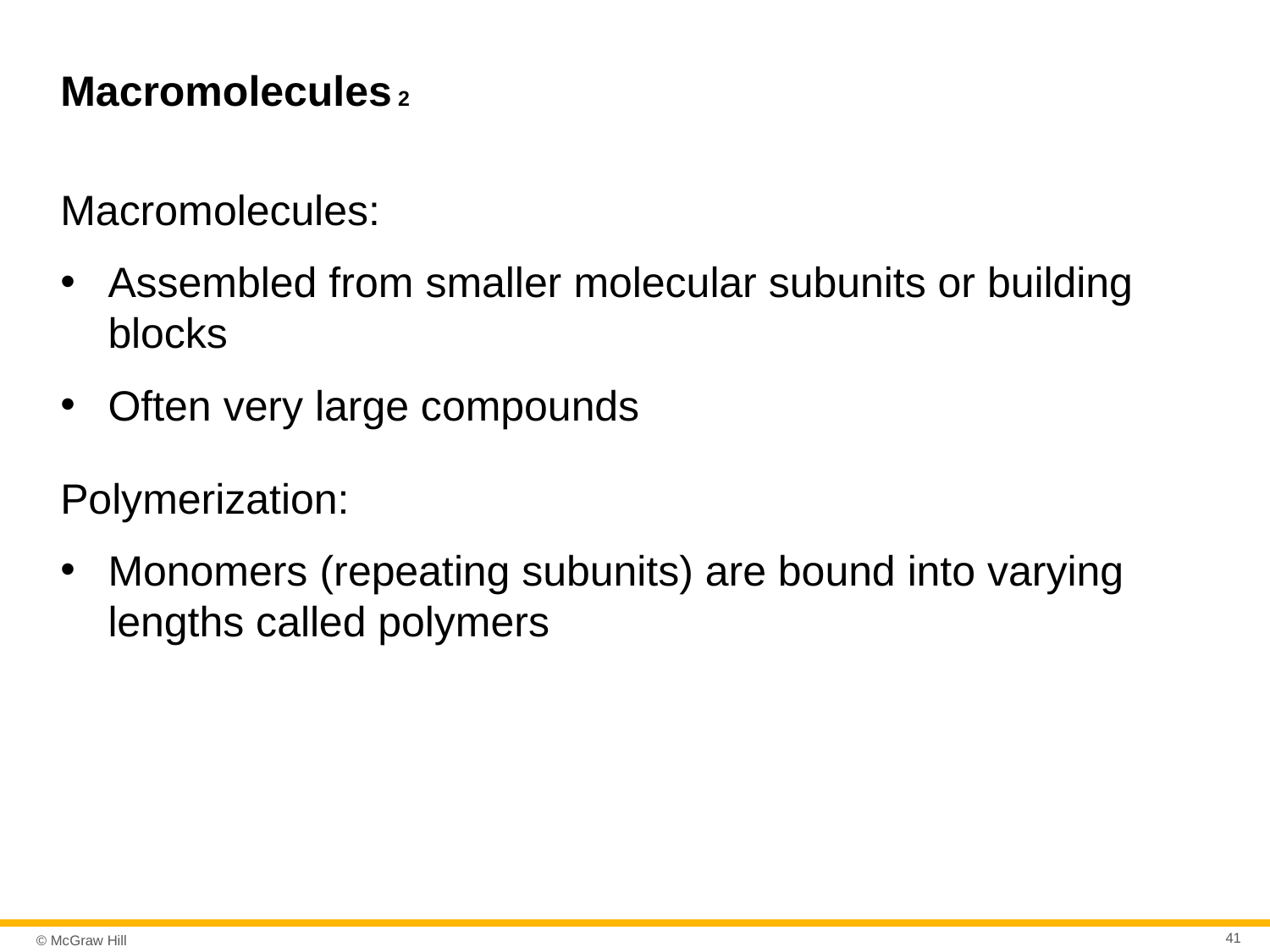

# Macromolecules 2
Macromolecules:
Assembled from smaller molecular subunits or building blocks
Often very large compounds
Polymerization:
Monomers (repeating subunits) are bound into varying lengths called polymers